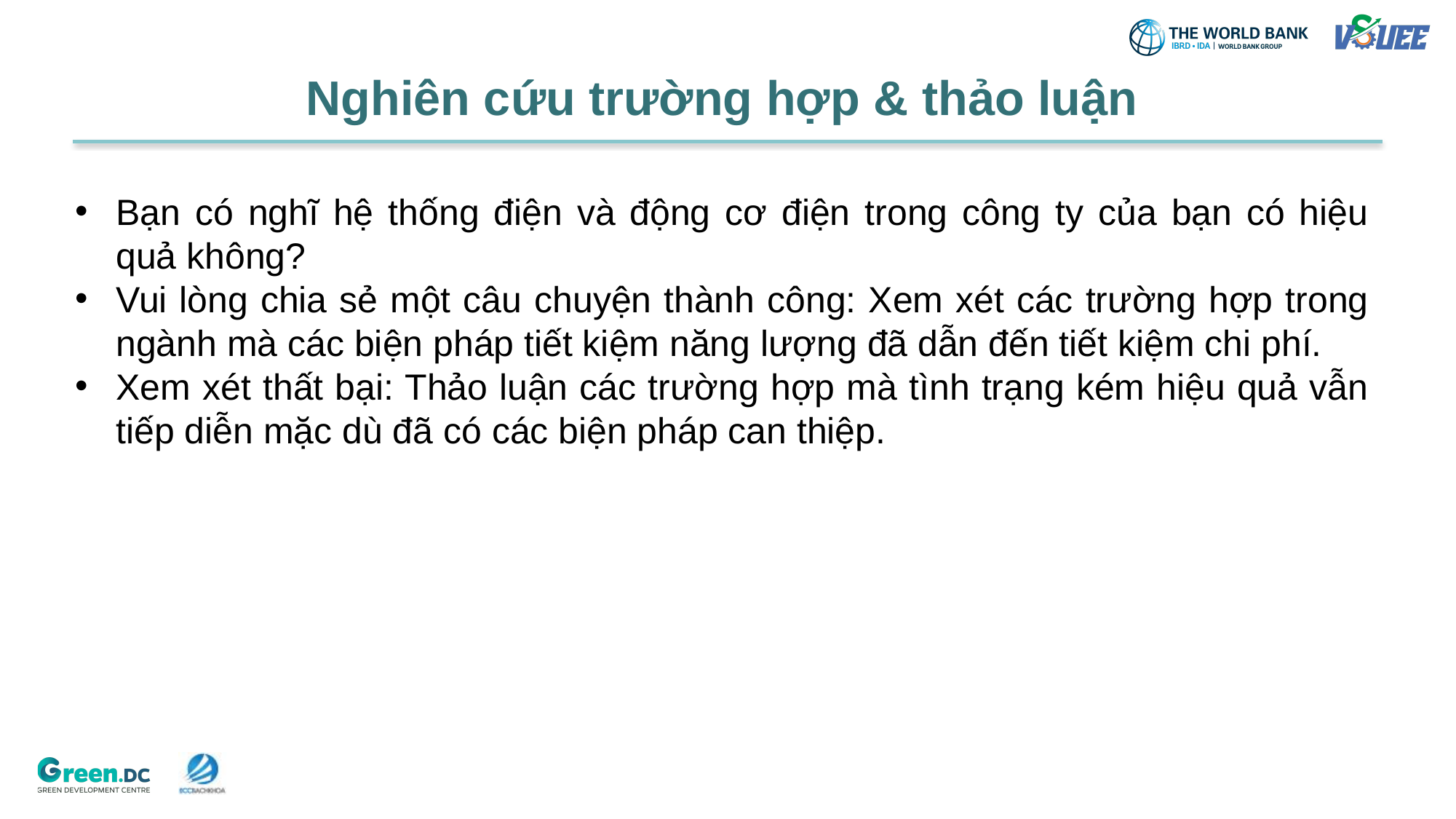

Nghiên cứu trường hợp & thảo luận
Bạn có nghĩ hệ thống điện và động cơ điện trong công ty của bạn có hiệu quả không?
Vui lòng chia sẻ một câu chuyện thành công: Xem xét các trường hợp trong ngành mà các biện pháp tiết kiệm năng lượng đã dẫn đến tiết kiệm chi phí.
Xem xét thất bại: Thảo luận các trường hợp mà tình trạng kém hiệu quả vẫn tiếp diễn mặc dù đã có các biện pháp can thiệp.